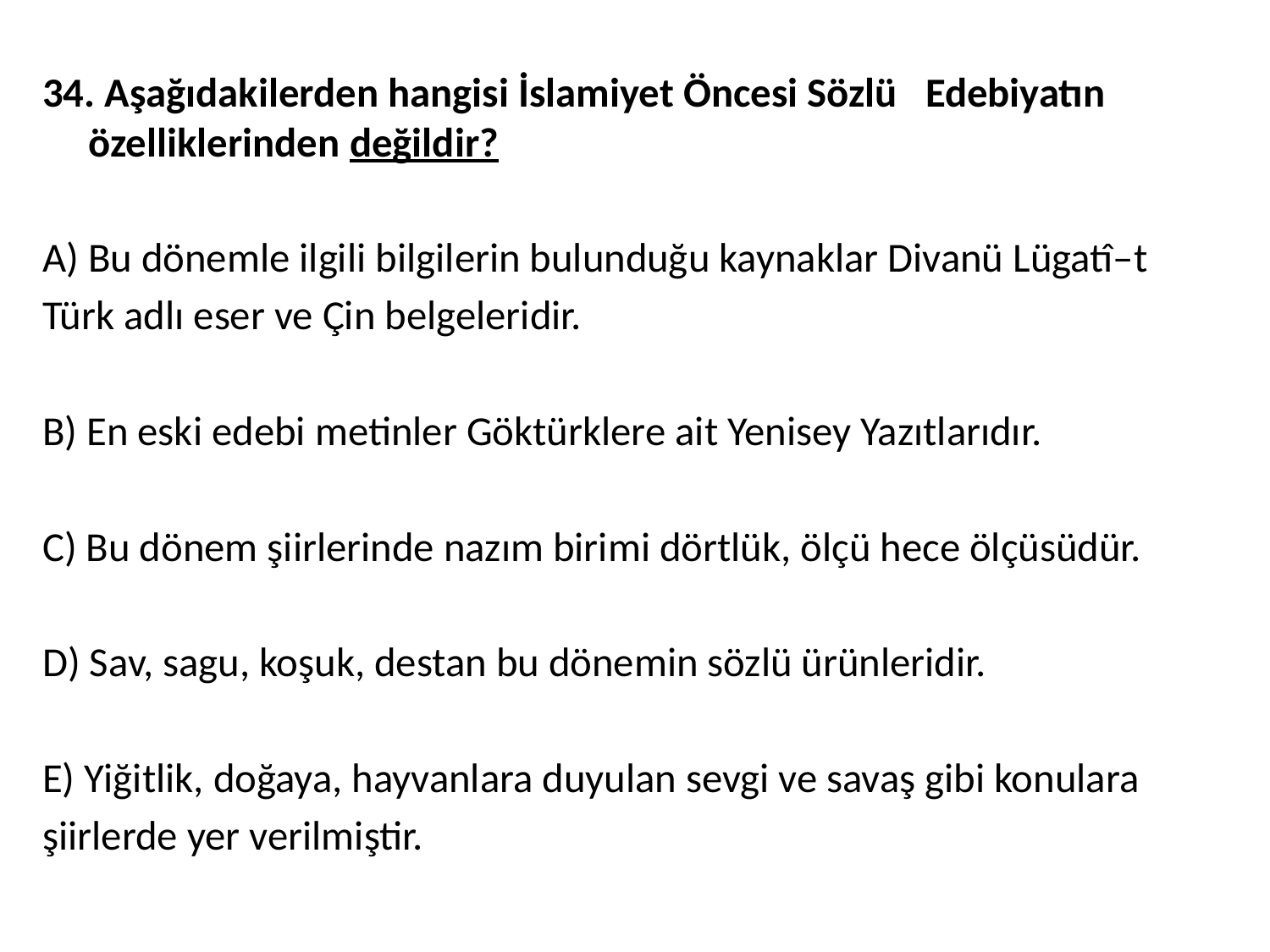

34. Aşağıdakilerden hangisi İslamiyet Öncesi Sözlü   Edebiyatın özelliklerinden değildir?

A) Bu dönemle ilgili bilgilerin bulunduğu kaynaklar Divanü Lügatî–t
Türk adlı eser ve Çin belgeleridir.

B) En eski edebi metinler Göktürklere ait Yenisey Yazıtlarıdır.

C) Bu dönem şiirlerinde nazım birimi dörtlük, ölçü hece ölçüsüdür.

D) Sav, sagu, koşuk, destan bu dönemin sözlü ürünleridir.

E) Yiğitlik, doğaya, hayvanlara duyulan sevgi ve savaş gibi konulara
şiirlerde yer verilmiştir.